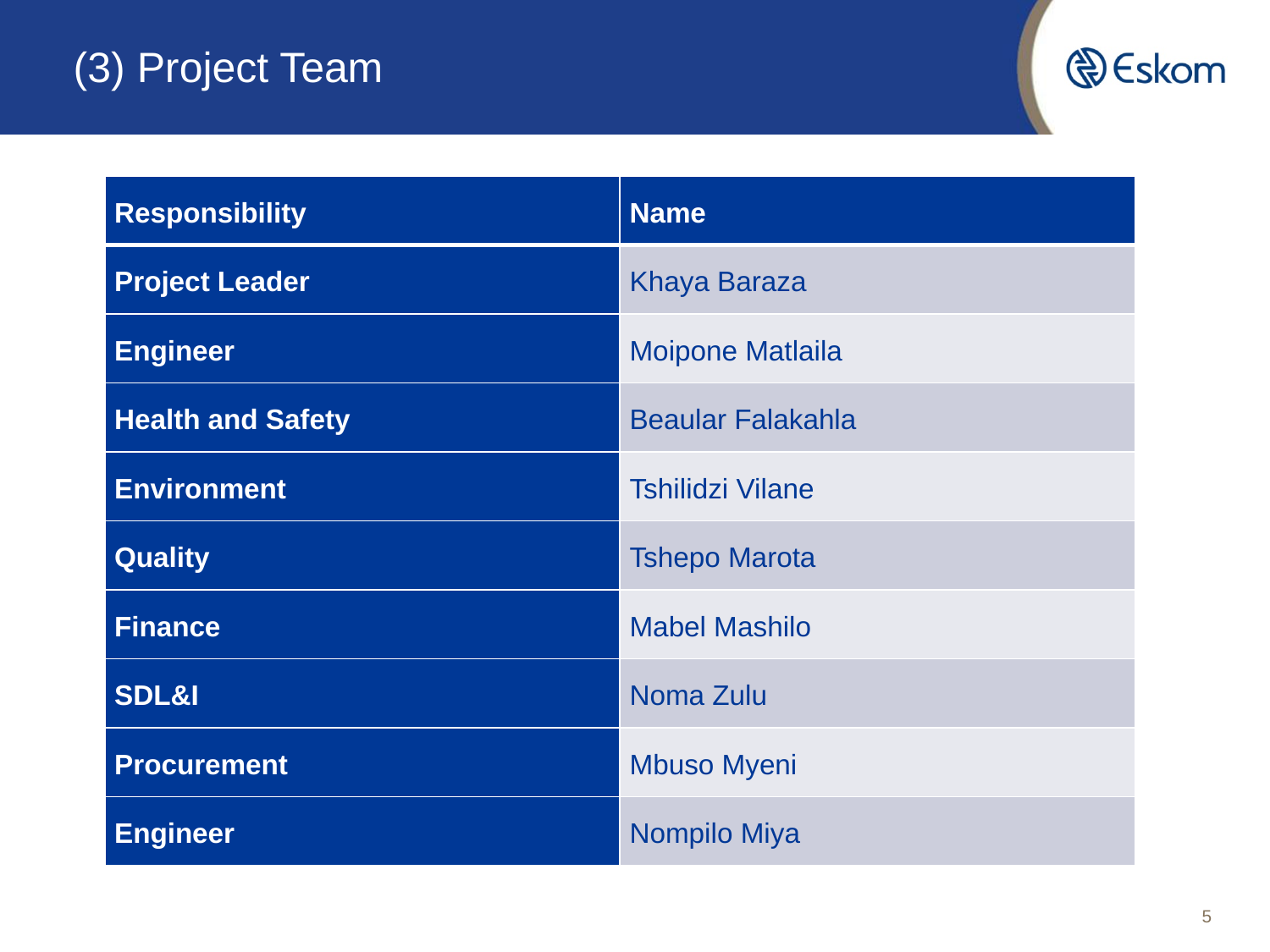

# (3) Project Team
| Responsibility | Name |
| --- | --- |
| Project Leader | Khaya Baraza |
| Engineer | Moipone Matlaila |
| Health and Safety | Beaular Falakahla |
| Environment | Tshilidzi Vilane |
| Quality | Tshepo Marota |
| Finance | Mabel Mashilo |
| SDL&I | Noma Zulu |
| Procurement | Mbuso Myeni |
| Engineer | Nompilo Miya |
5